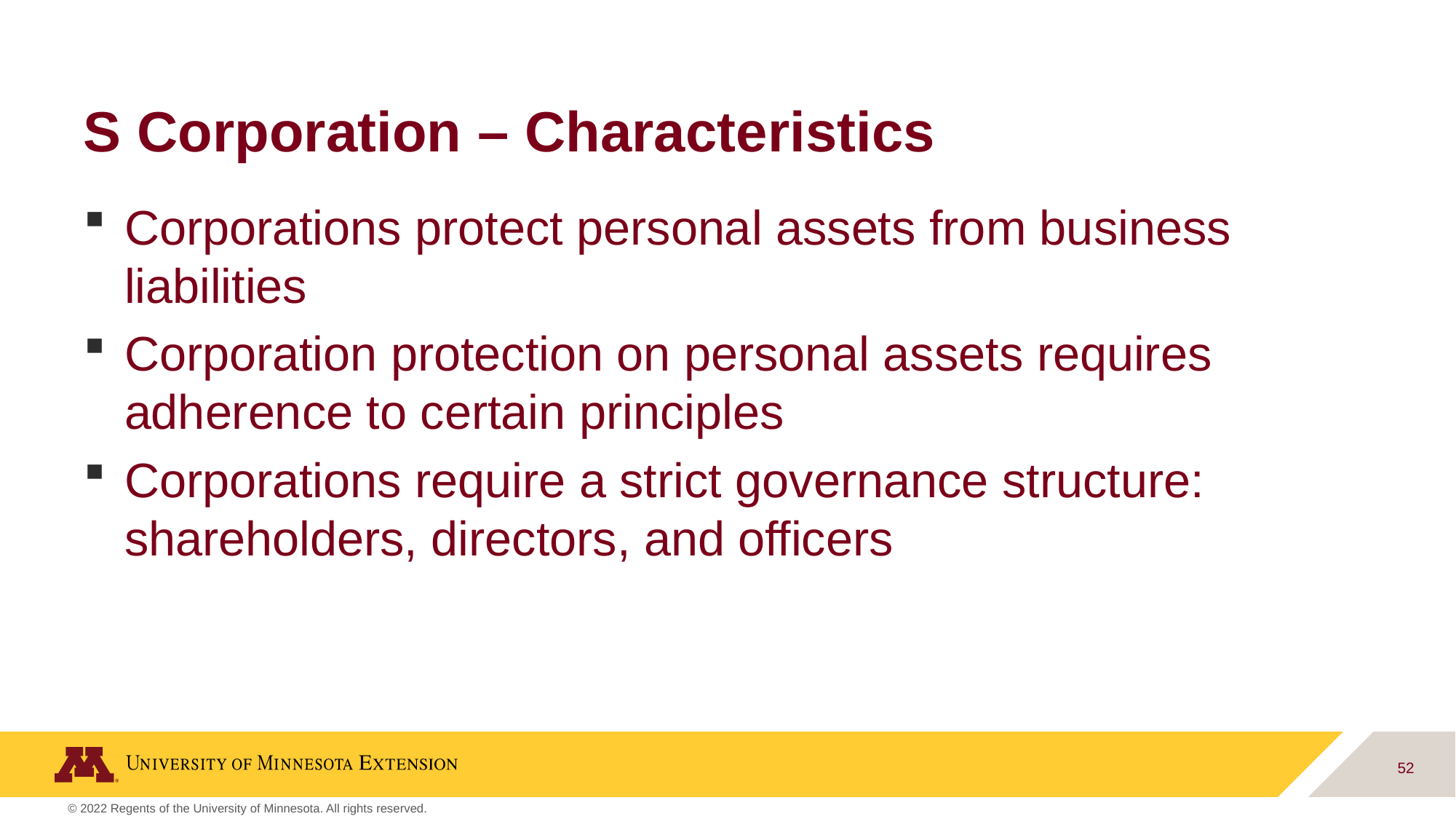

# S Corporation – Characteristics
Corporations protect personal assets from business liabilities
Corporation protection on personal assets requires adherence to certain principles
Corporations require a strict governance structure: shareholders, directors, and officers